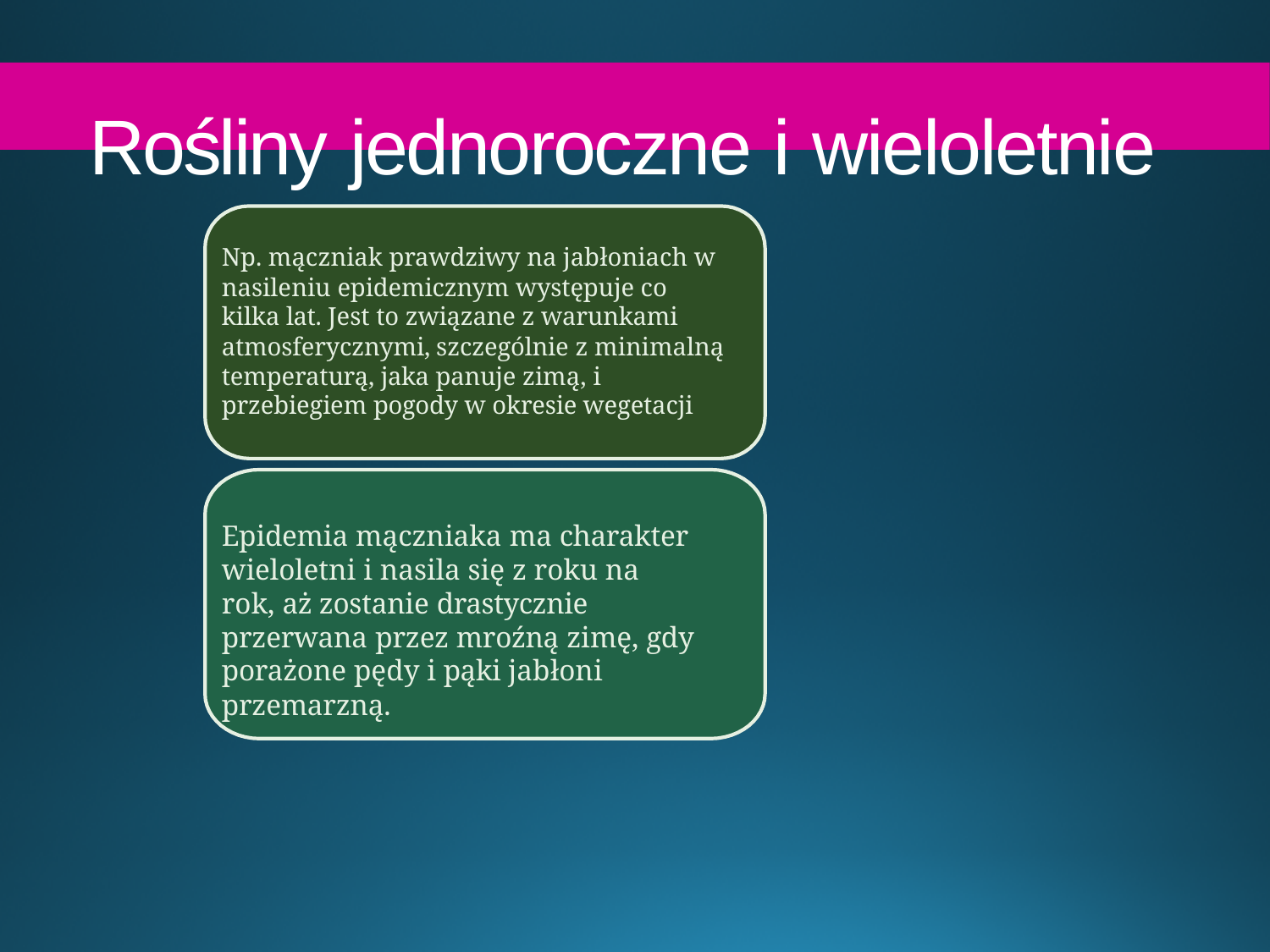

# Rośliny jednoroczne i wieloletnie

Np. mączniak prawdziwy na jabłoniach w
nasileniu epidemicznym występuje co kilka lat. Jest to związane z warunkami atmosferycznymi, szczególnie z minimalną temperaturą, jaka panuje zimą, i przebiegiem pogody w okresie wegetacji

Epidemia mączniaka ma charakter
wieloletni i nasila się z roku na rok, aż zostanie drastycznie przerwana przez mroźną zimę, gdy porażone pędy i pąki jabłoni przemarzną.